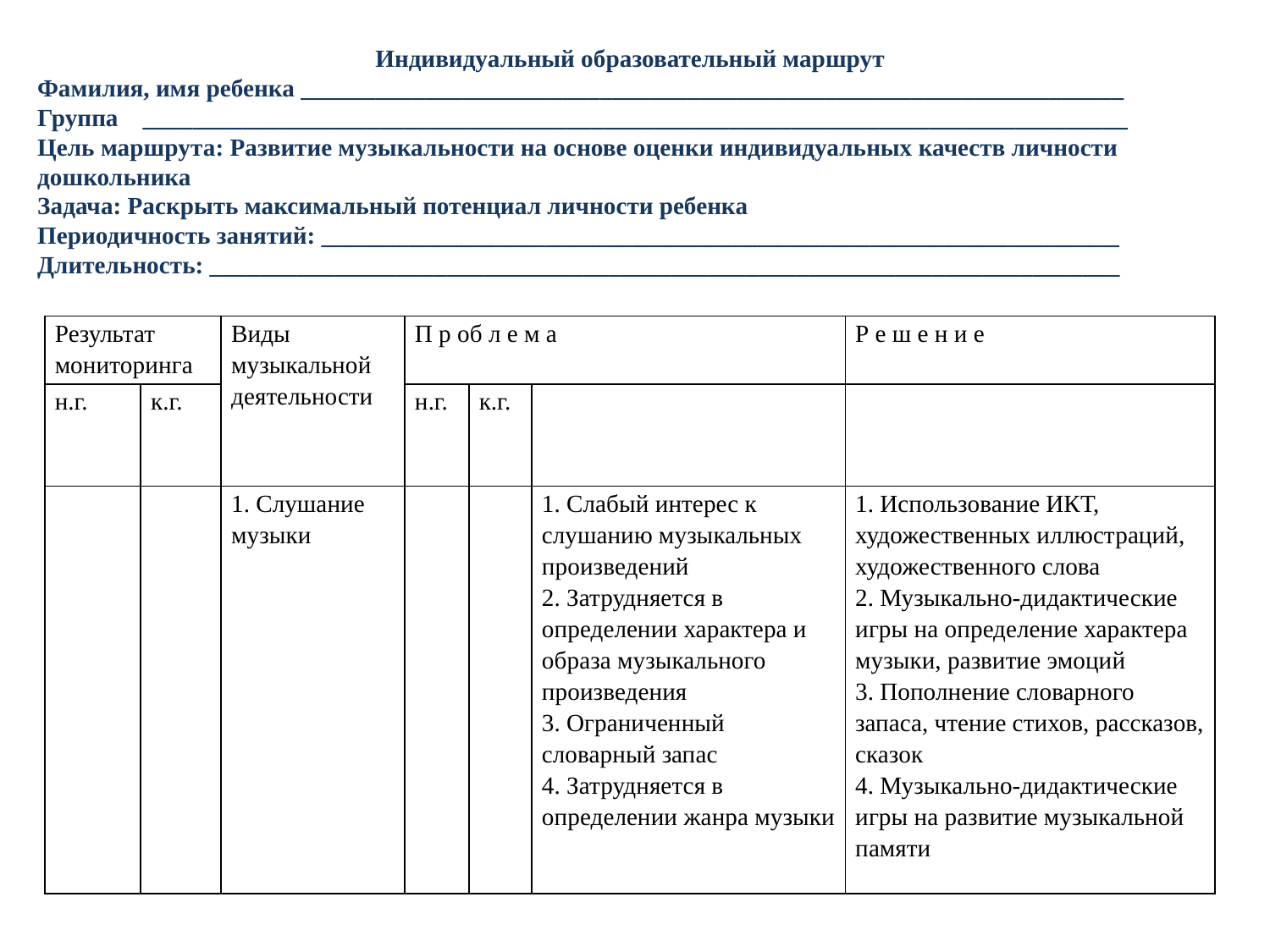

Индивидуальный образовательный маршрут
Фамилия, имя ребенка __________________________________________________________________
Группа    _______________________________________________________________________________
Цель маршрута: Развитие музыкальности на основе оценки индивидуальных качеств личности дошкольника
Задача: Раскрыть максимальный потенциал личности ребенка
Периодичность занятий: ________________________________________________________________
Длительность: _________________________________________________________________________
| Результат мониторинга |  | Виды музыкальной деятельности | П р об л е м а |  |  | Р е ш е н и е |
| --- | --- | --- | --- | --- | --- | --- |
| н.г. | к.г. |  | н.г. | к.г. |  |  |
|  |  | 1. Слушание музыки |  |  | 1. Слабый интерес к слушанию музыкальных произведений 2. Затрудняется в определении характера и образа музыкального произведения 3. Ограниченный словарный запас 4. Затрудняется в определении жанра музыки | 1. Использование ИКТ, художественных иллюстраций, художественного слова 2. Музыкально-дидактические игры на определение характера музыки, развитие эмоций 3. Пополнение словарного запаса, чтение стихов, рассказов, сказок 4. Музыкально-дидактические игры на развитие музыкальной памяти |